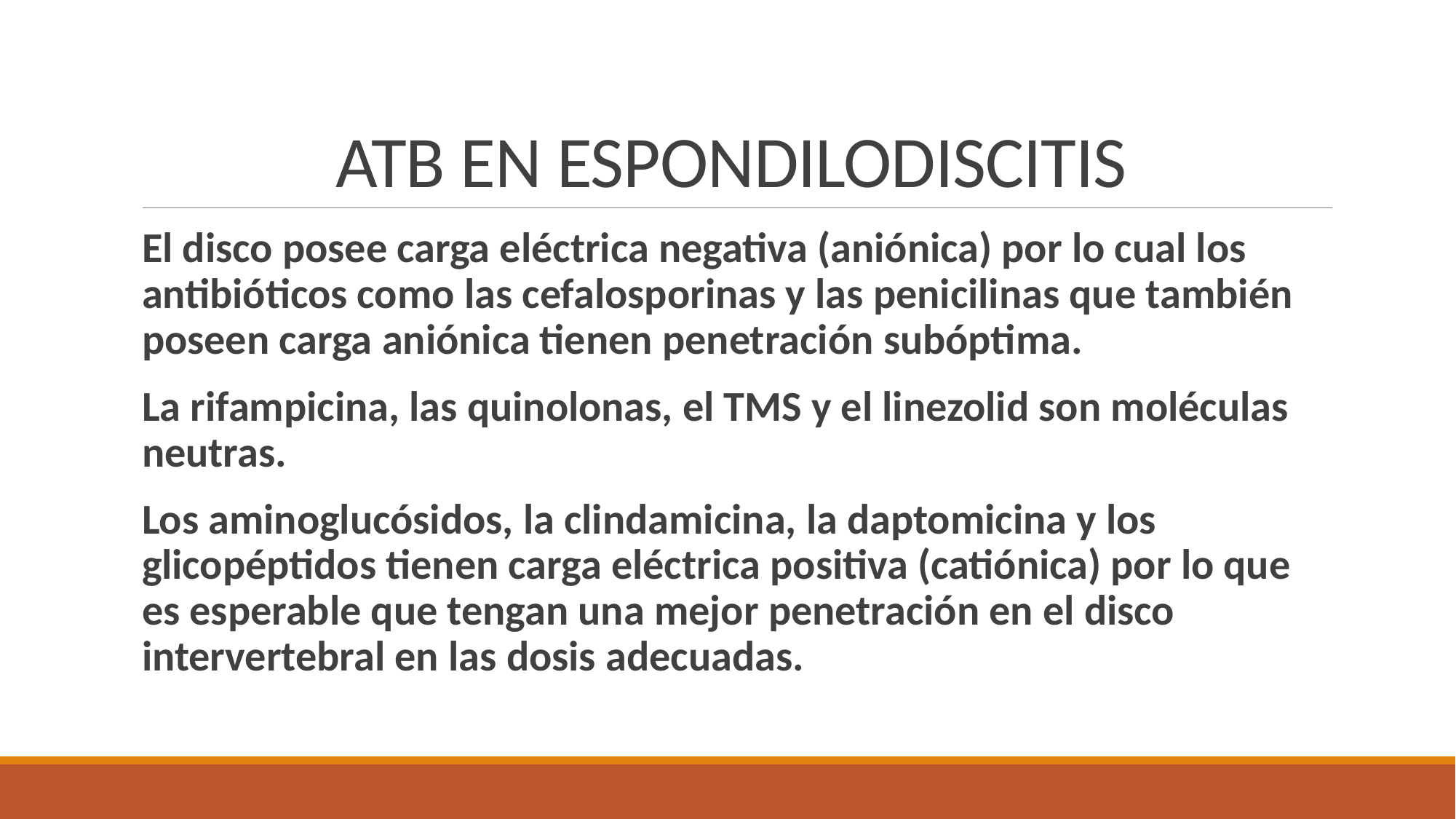

# ATB EN ESPONDILODISCITIS
El disco posee carga eléctrica negativa (aniónica) por lo cual los antibióticos como las cefalosporinas y las penicilinas que también poseen carga aniónica tienen penetración subóptima.
La rifampicina, las quinolonas, el TMS y el linezolid son moléculas neutras.
Los aminoglucósidos, la clindamicina, la daptomicina y los glicopéptidos tienen carga eléctrica positiva (catiónica) por lo que es esperable que tengan una mejor penetración en el disco intervertebral en las dosis adecuadas.